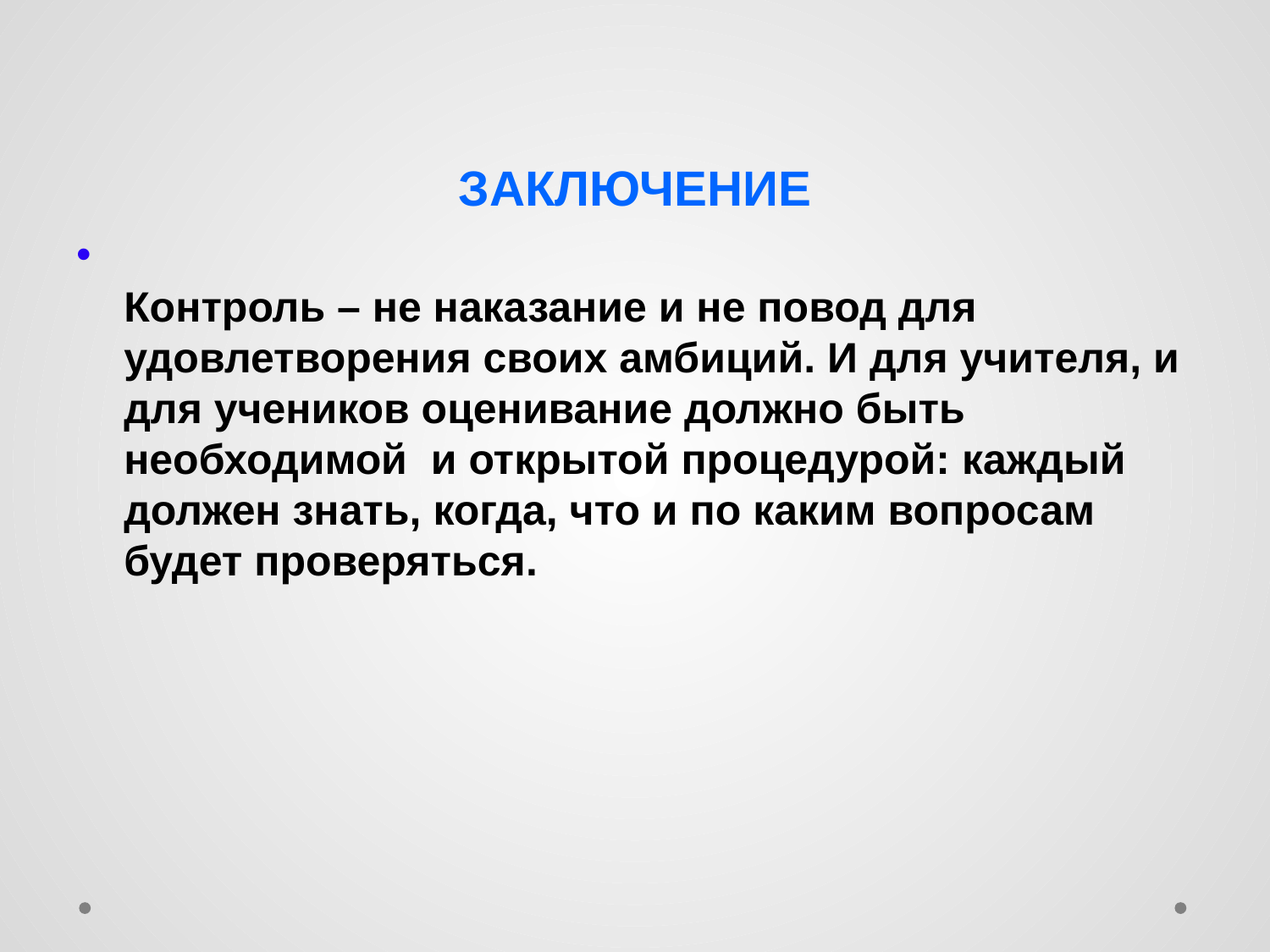

# ЗАКЛЮЧЕНИЕ
Контроль – не наказание и не повод для удовлетворения своих амбиций. И для учителя, и для учеников оценивание должно быть необходимой  и открытой процедурой: каждый должен знать, когда, что и по каким вопросам будет проверяться.